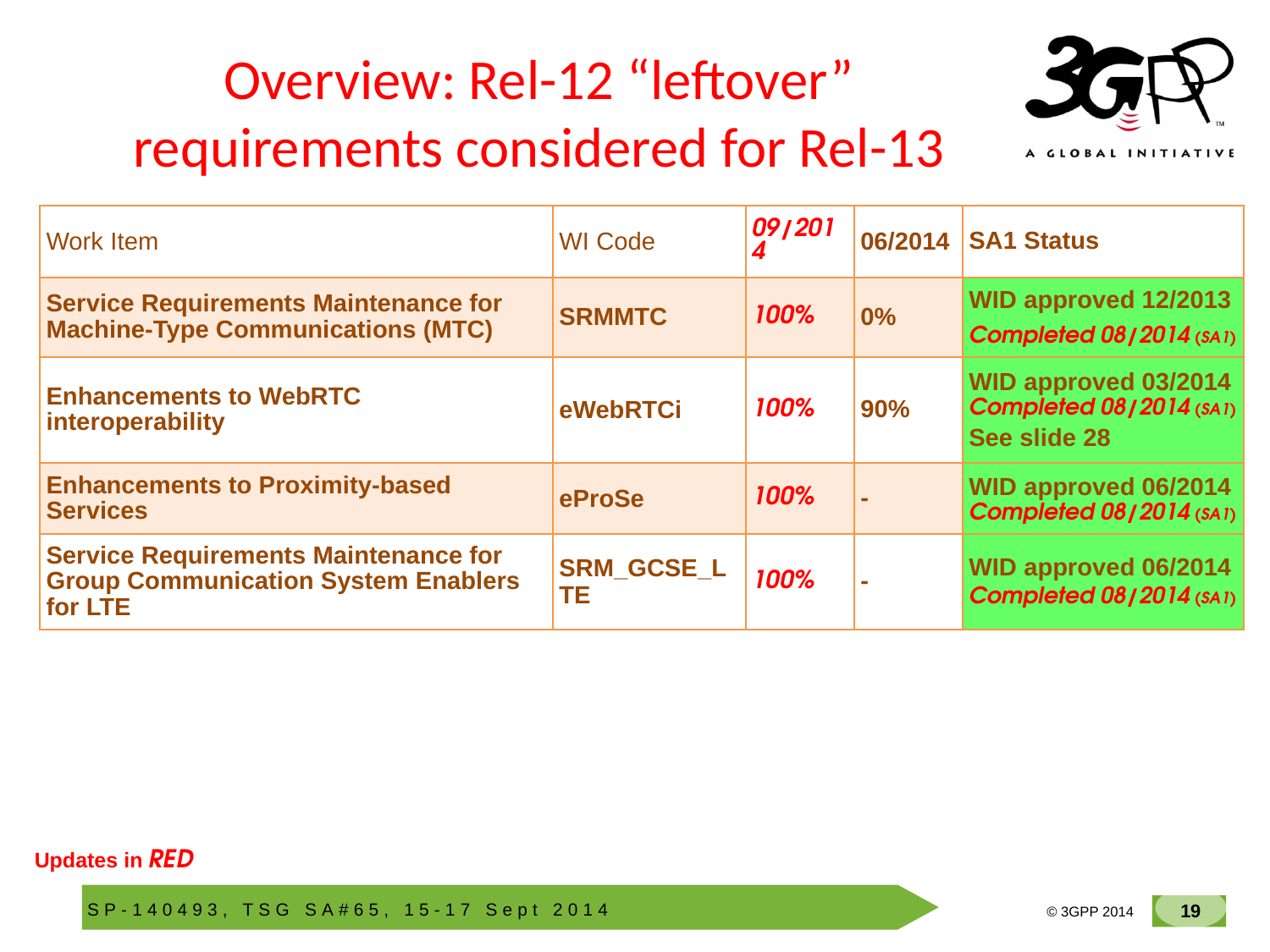

# Overview: Rel-12 “leftover” requirements considered for Rel-13
| Work Item | WI Code | 09/2014 | 06/2014 | SA1 Status |
| --- | --- | --- | --- | --- |
| Service Requirements Maintenance for Machine-Type Communications (MTC) | SRMMTC | 100% | 0% | WID approved 12/2013 Completed 08/2014 (SA1) |
| Enhancements to WebRTC interoperability | eWebRTCi | 100% | 90% | WID approved 03/2014 Completed 08/2014 (SA1) See slide 28 |
| Enhancements to Proximity-based Services | eProSe | 100% | - | WID approved 06/2014 Completed 08/2014 (SA1) |
| Service Requirements Maintenance for Group Communication System Enablers for LTE | SRM\_GCSE\_LTE | 100% | - | WID approved 06/2014 Completed 08/2014 (SA1) |
Updates in RED